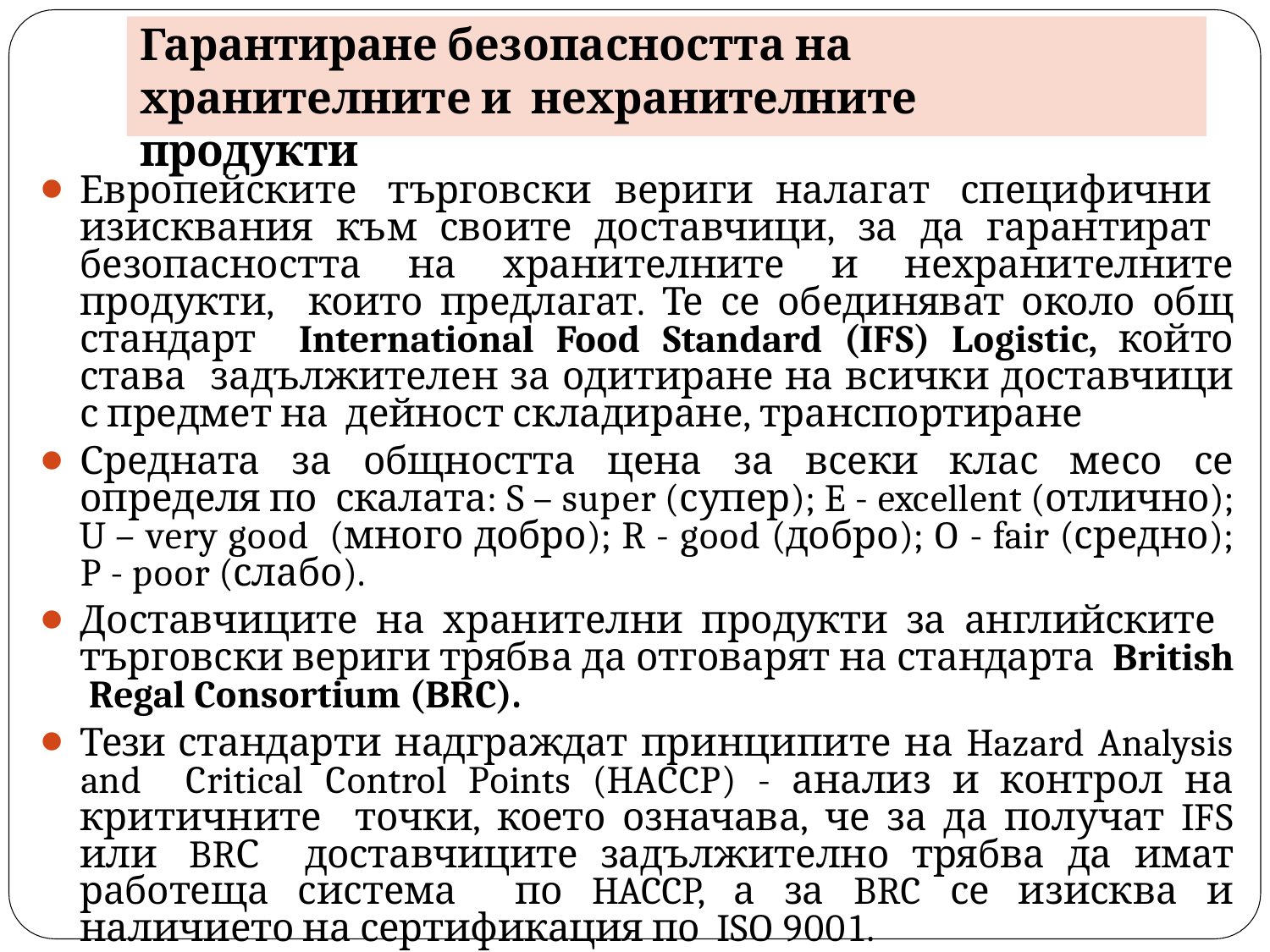

# Гарантиране безопасността на хранителните и  нехранителните продукти

Европейските търговски вериги налагат специфични  изисквания към своите доставчици, за да гарантират  безопасността на хранителните и нехранителните продукти,  които предлагат. Те се обединяват около общ стандарт  International Food Standard (IFS) Logistic, който става  задължителен за одитиране на всички доставчици с предмет на  дейност складиране, транспортиране
Средната за общността цена за всеки клас месо се определя по  скалата: S – super (супер); E - excellent (отлично); U – very good  (много добро); R - good (добро); O - fair (средно); P - poor (слабо).
Доставчиците на хранителни продукти за английските  търговски вериги трябва да отговарят на стандарта British  Regal Consortium (BRC).
Тези стандарти надграждат принципите на Hazard Analysis and  Critical Control Points (HACCP) - анализ и контрол на критичните  точки, което означава, че за да получат IFS или BRС  доставчиците задължително трябва да имат работеща система  по HACCP, а за BRC се изисква и наличието на сертификация по  ISO 9001.